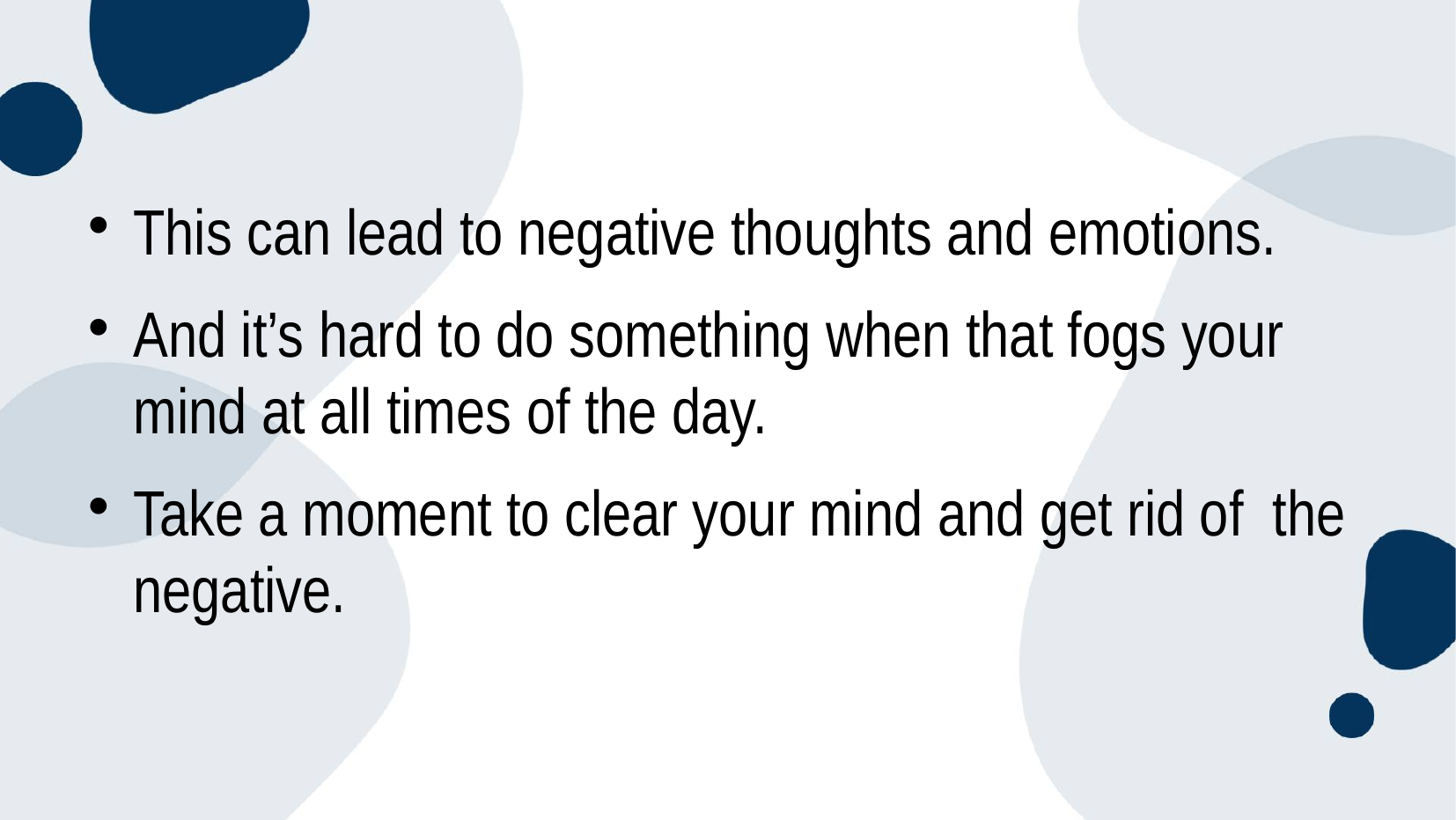

#
This can lead to negative thoughts and emotions.
And it’s hard to do something when that fogs your mind at all times of the day.
Take a moment to clear your mind and get rid of  the negative.